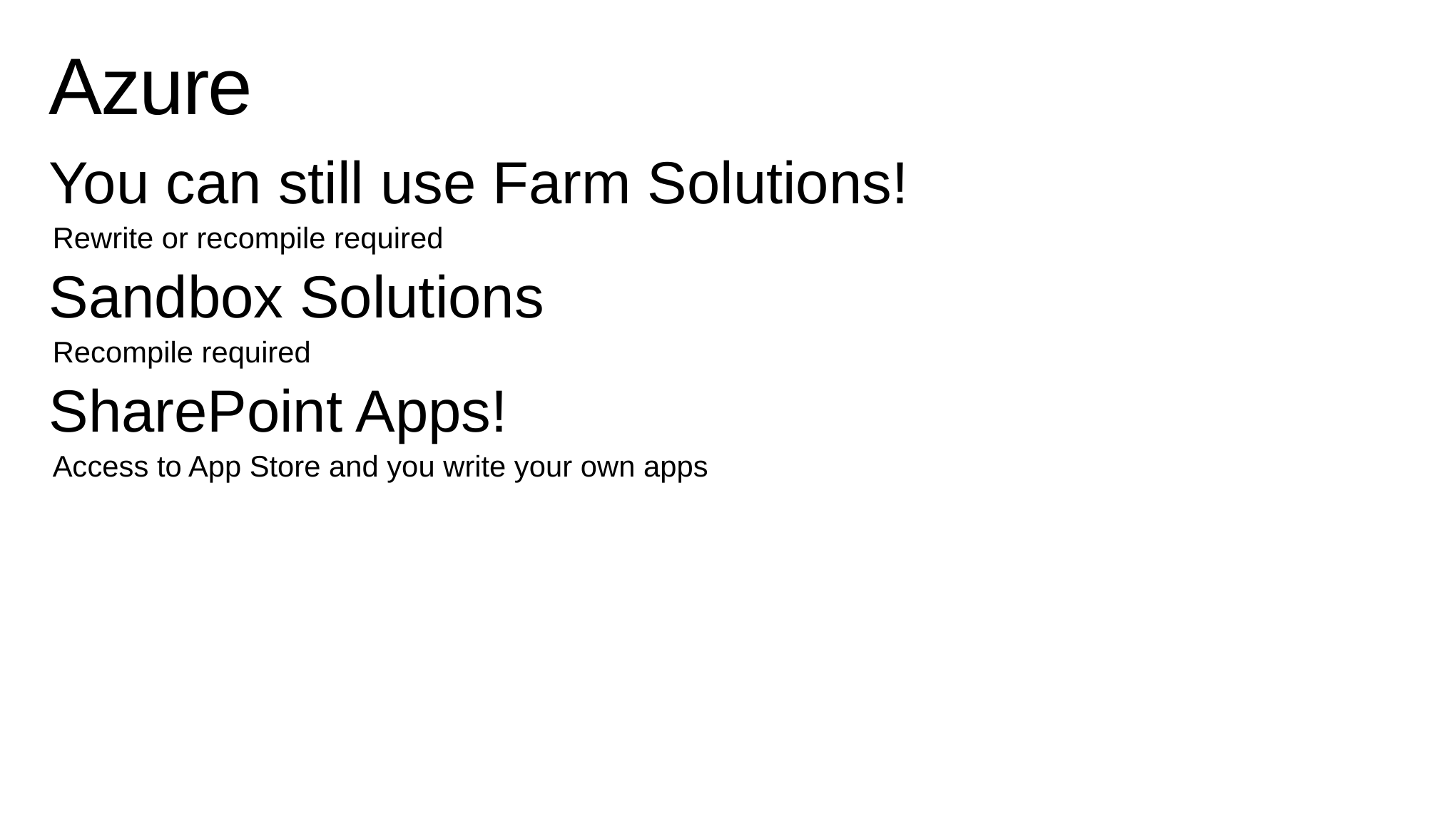

# Azure
You can still use Farm Solutions!
Rewrite or recompile required
Sandbox Solutions
Recompile required
SharePoint Apps!
Access to App Store and you write your own apps